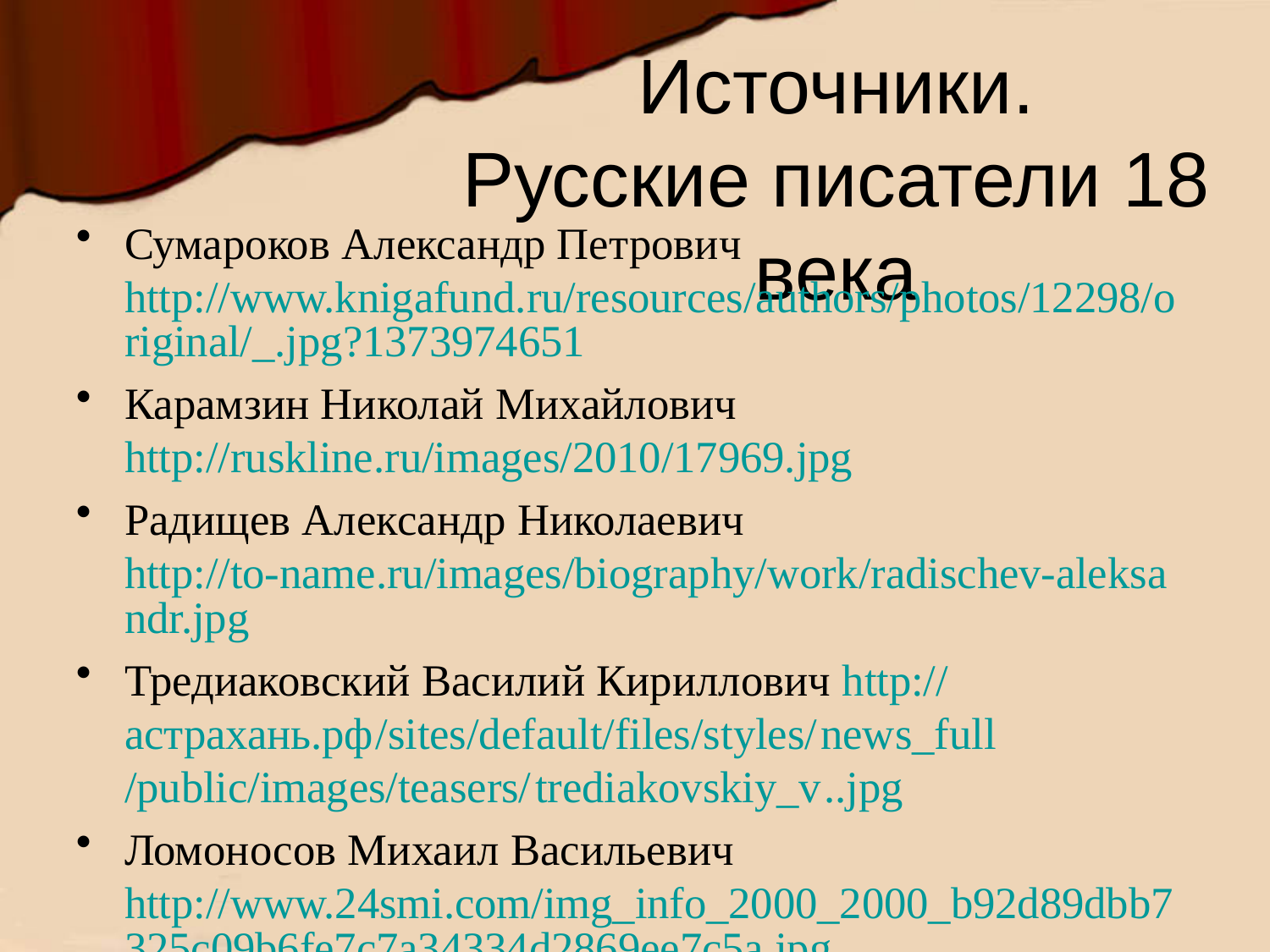

Источники.
Русские писатели 18 века
Сумароков Александр Петрович http://www.knigafund.ru/resources/authors/photos/12298/original/_.jpg?1373974651
Карамзин Николай Михайлович http://ruskline.ru/images/2010/17969.jpg
Радищев Александр Николаевич http://to-name.ru/images/biography/work/radischev-aleksandr.jpg
Тредиаковский Василий Кириллович http://астрахань.рф/sites/default/files/styles/news_full/public/images/teasers/trediakovskiy_v..jpg
Ломоносов Михаил Васильевич http://www.24smi.com/img_info_2000_2000_b92d89dbb7325c09b6fe7c7a34334d2869ee7c5a.jpg